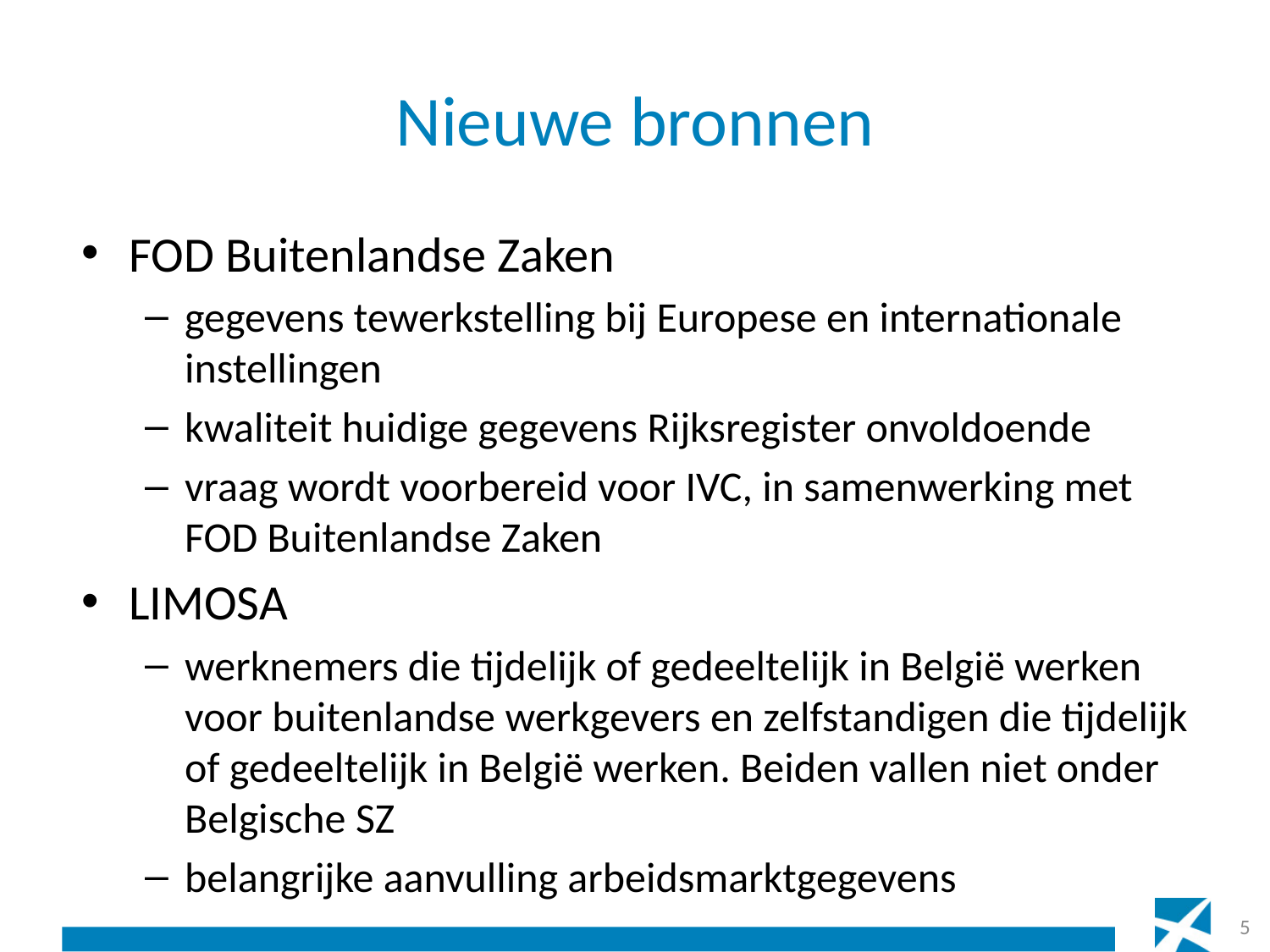

# Nieuwe bronnen
FOD Buitenlandse Zaken
gegevens tewerkstelling bij Europese en internationale instellingen
kwaliteit huidige gegevens Rijksregister onvoldoende
vraag wordt voorbereid voor IVC, in samenwerking met FOD Buitenlandse Zaken
LIMOSA
werknemers die tijdelijk of gedeeltelijk in België werken voor buitenlandse werkgevers en zelfstandigen die tijdelijk of gedeeltelijk in België werken. Beiden vallen niet onder Belgische SZ
belangrijke aanvulling arbeidsmarktgegevens

5